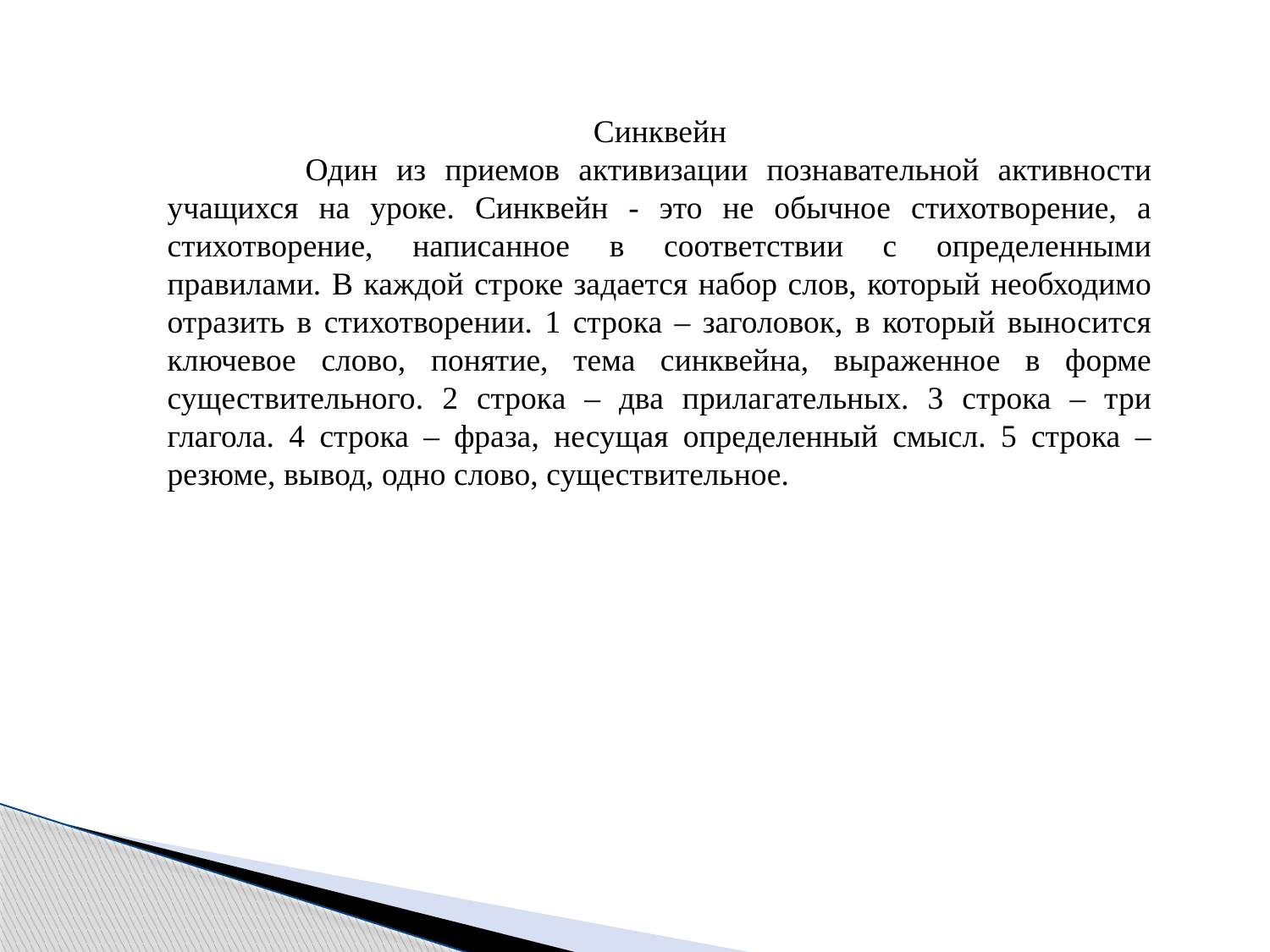

Синквейн
 	Один из приемов активизации познавательной активности учащихся на уроке. Синквейн - это не обычное стихотворение, а стихотворение, написанное в соответствии с определенными правилами. В каждой строке задается набор слов, который необходимо отразить в стихотворении. 1 строка – заголовок, в который выносится ключевое слово, понятие, тема синквейна, выраженное в форме существительного. 2 строка – два прилагательных. 3 строка – три глагола. 4 строка – фраза, несущая определенный смысл. 5 строка – резюме, вывод, одно слово, существительное.
#